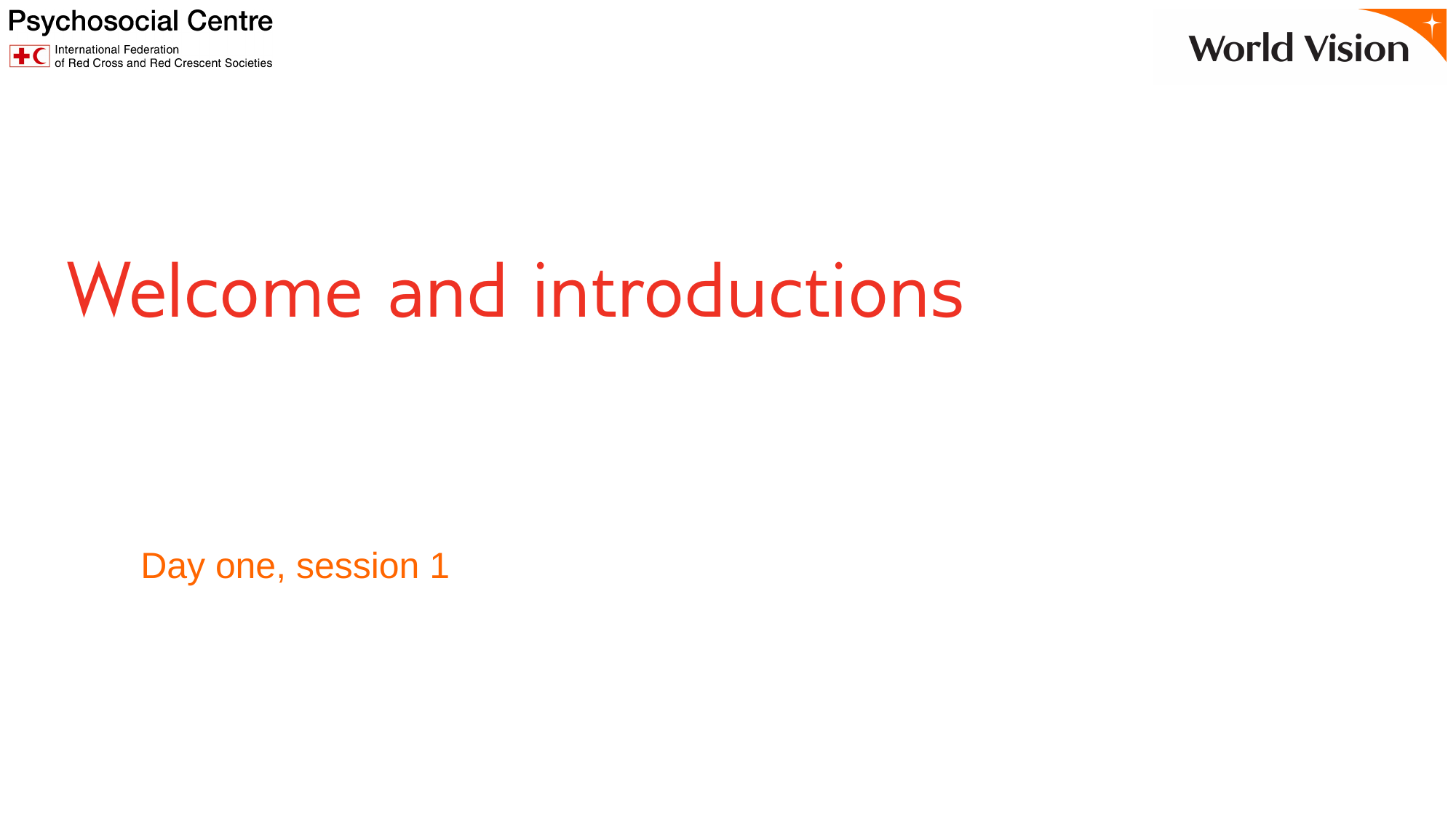

Welcome and introductions
Day one, session 1